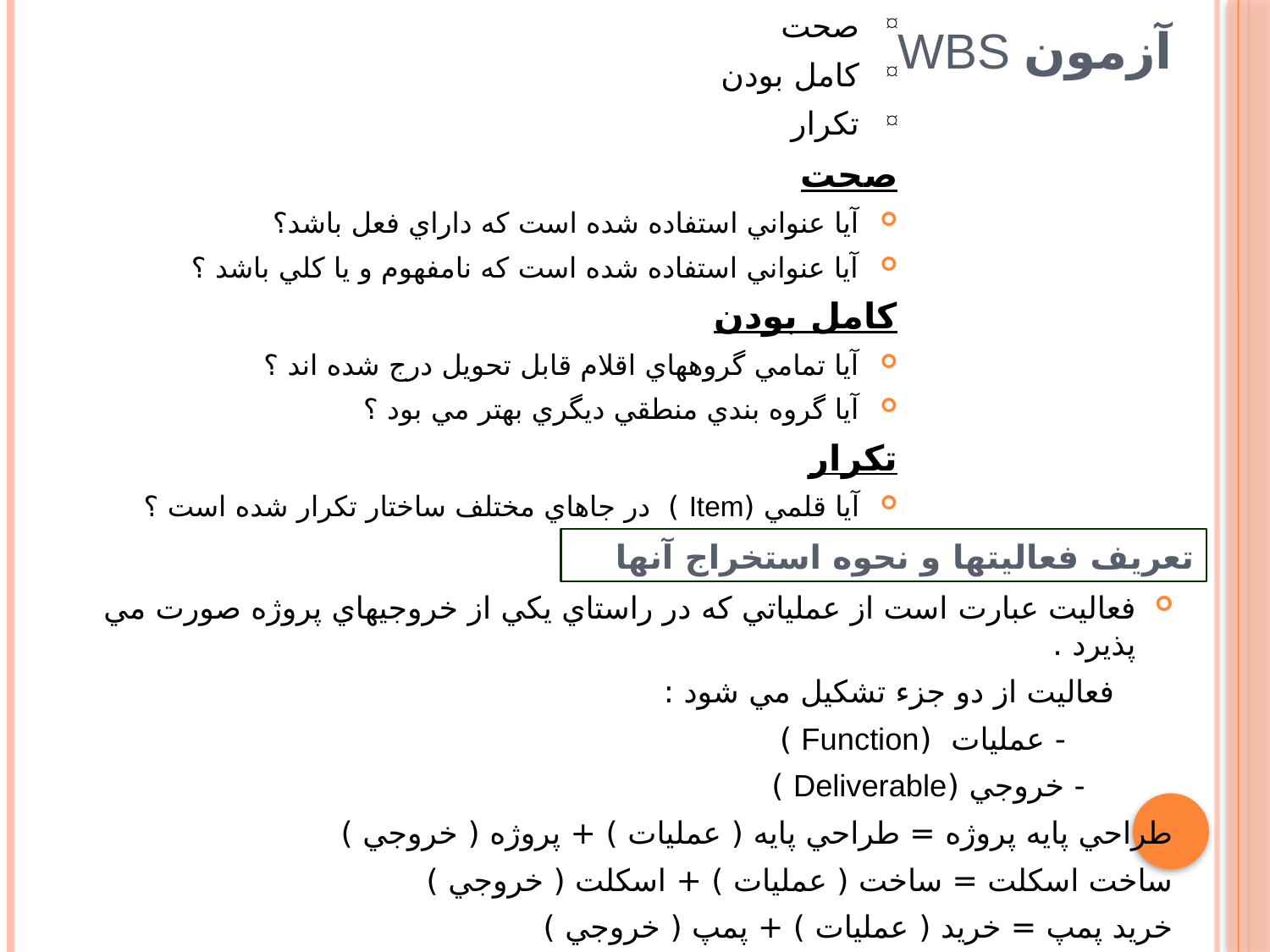

صحت
كامل بودن
تكرار
صحت
آيا عنواني استفاده شده است كه داراي فعل باشد؟
آيا عنواني استفاده شده است كه نامفهوم و يا كلي باشد ؟
كامل بودن
آيا تمامي گروههاي اقلام قابل تحويل درج شده اند ؟
آيا گروه بندي منطقي ديگري بهتر مي بود ؟
تكرار
آيا قلمي (Item )  در جاهاي مختلف ساختار تكرار شده است ؟

آزمون WBS
# تعريف فعاليتها و نحوه استخراج آنها
فعاليت عبارت است از عملياتي كه در راستاي يكي از خروجيهاي پروژه صورت مي پذيرد .
      فعاليت از دو جزء تشكيل مي شود :
           - عمليات  (Function )
         - خروجي (Deliverable )
طراحي پايه پروژه = طراحي پايه ( عمليات ) + پروژه ( خروجي )
ساخت اسكلت = ساخت ( عمليات ) + اسكلت ( خروجي )
خريد پمپ = خريد ( عمليات ) + پمپ ( خروجي )